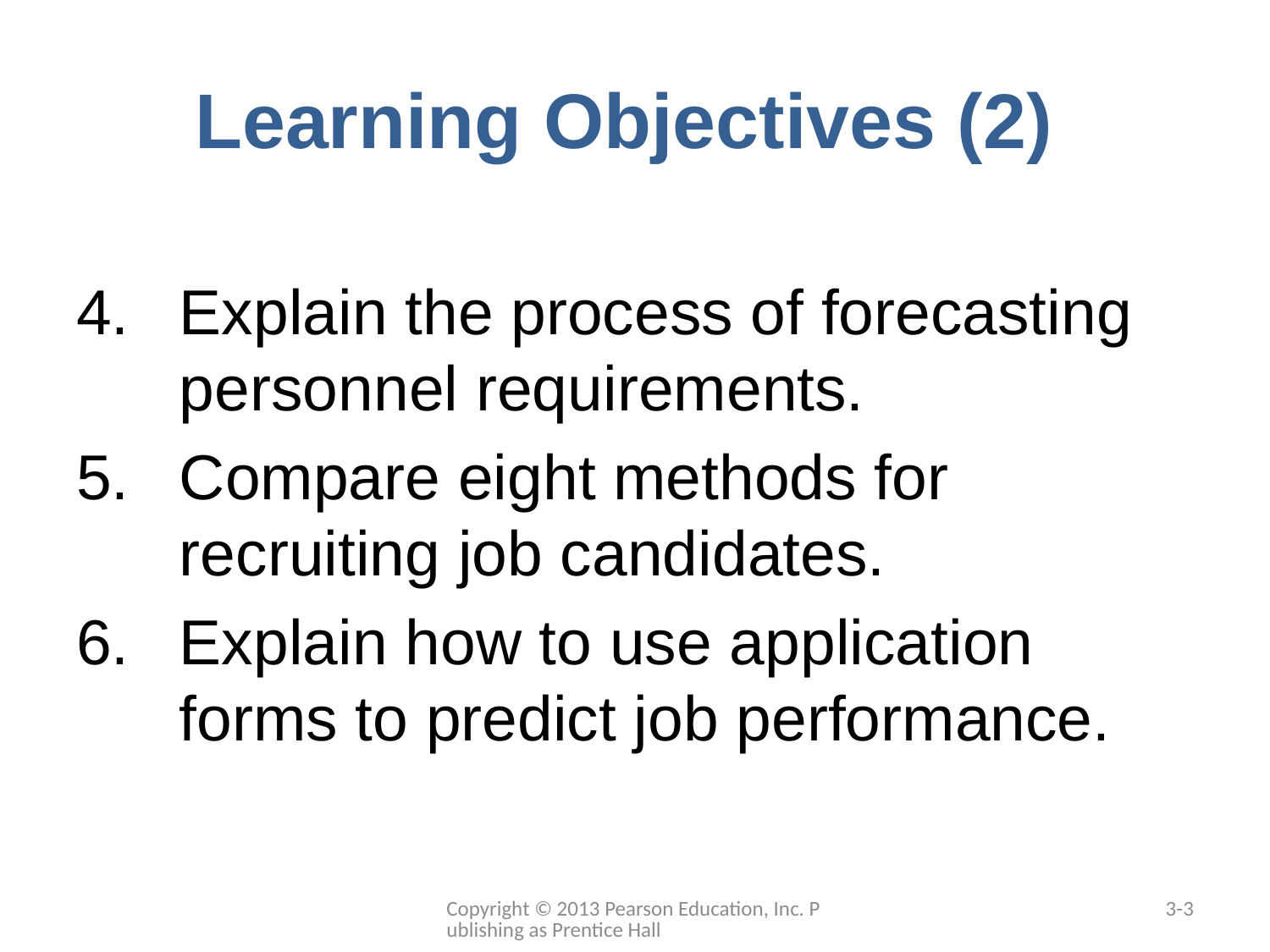

# Learning Objectives (2)
Explain the process of forecasting personnel requirements.
Compare eight methods for recruiting job candidates.
Explain how to use application forms to predict job performance.
Copyright © 2013 Pearson Education, Inc. Publishing as Prentice Hall
3-3